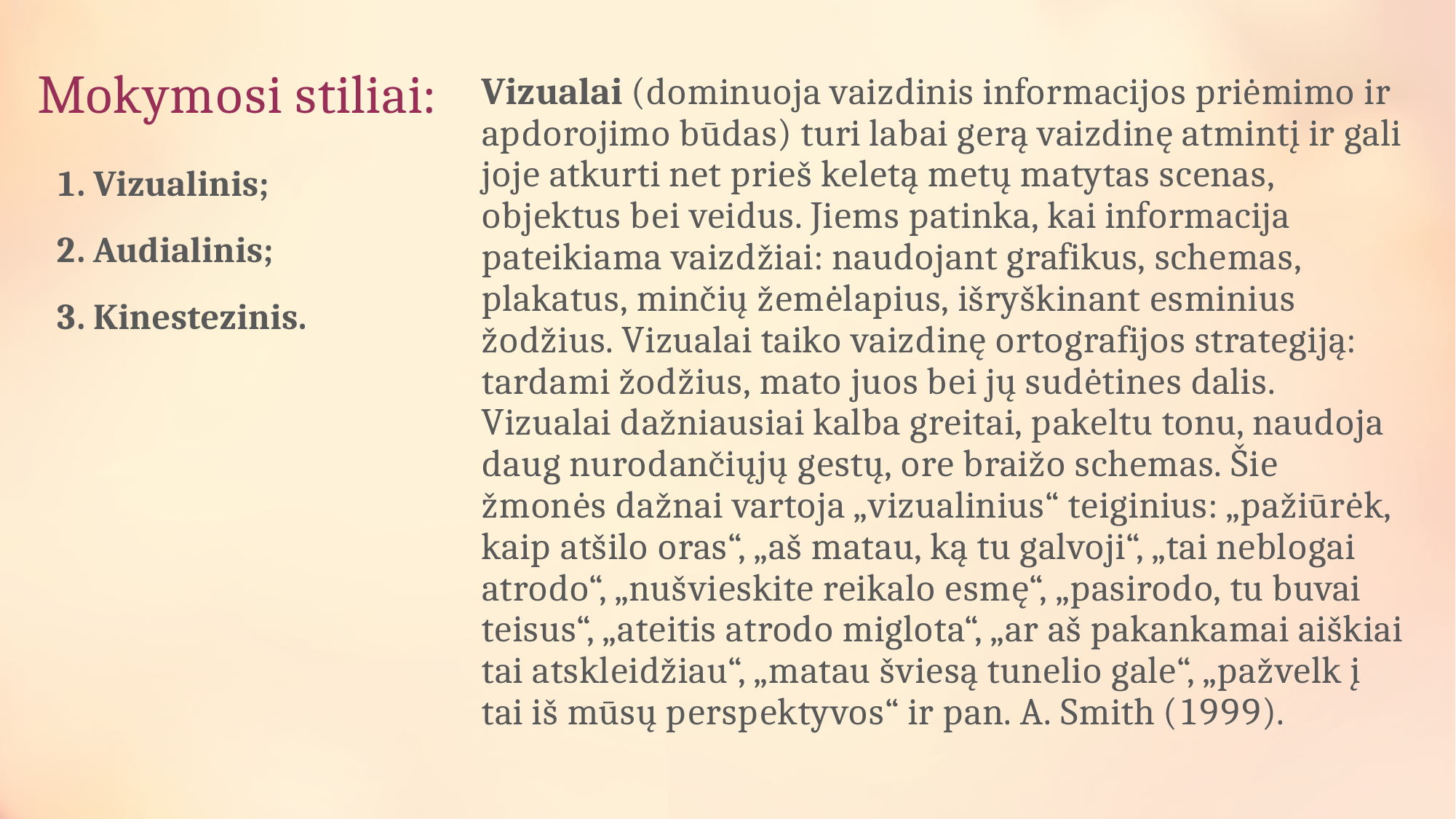

# Mokymosi stiliai:
Vizualai (dominuoja vaizdinis informacijos priėmimo ir apdorojimo būdas) turi labai gerą vaizdinę atmintį ir gali joje atkurti net prieš keletą metų matytas scenas, objektus bei veidus. Jiems patinka, kai informacija pateikiama vaizdžiai: naudojant grafikus, schemas, plakatus, minčių žemėlapius, išryškinant esminius žodžius. Vizualai taiko vaizdinę ortografijos strategiją: tardami žodžius, mato juos bei jų sudėtines dalis. Vizualai dažniausiai kalba greitai, pakeltu tonu, naudoja daug nurodančiųjų gestų, ore braižo schemas. Šie žmonės dažnai vartoja „vizualinius“ teiginius: „pažiūrėk, kaip atšilo oras“, „aš matau, ką tu galvoji“, „tai neblogai atrodo“, „nušvieskite reikalo esmę“, „pasirodo, tu buvai teisus“, „ateitis atrodo miglota“, „ar aš pakankamai aiškiai tai atskleidžiau“, „matau šviesą tunelio gale“, „pažvelk į tai iš mūsų perspektyvos“ ir pan. A. Smith (1999).

1. Vizualinis;
2. Audialinis;
3. Kinestezinis.